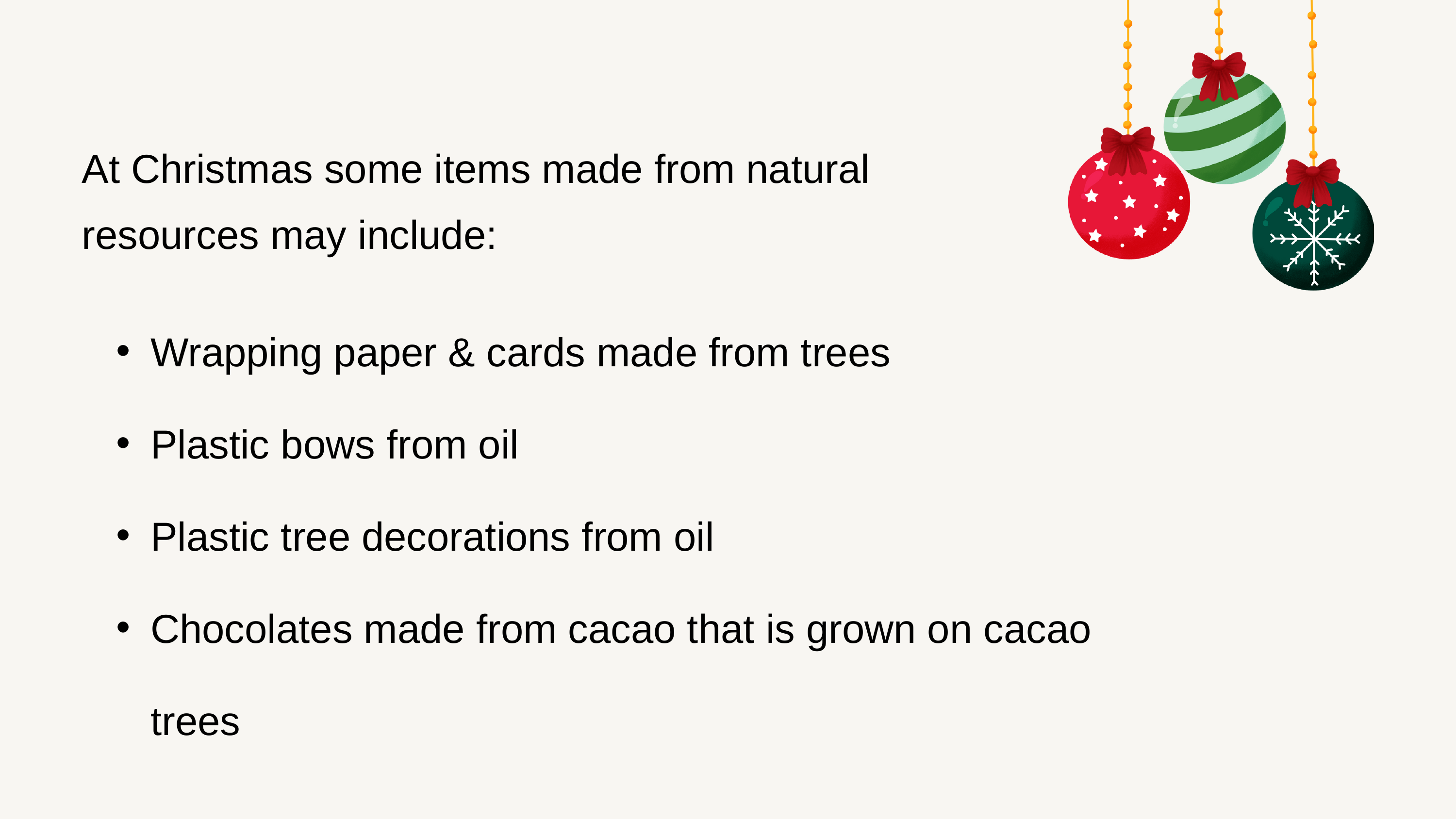

At Christmas some items made from natural resources may include:
Wrapping paper & cards made from trees
Plastic bows from oil
Plastic tree decorations from oil
Chocolates made from cacao that is grown on cacao trees